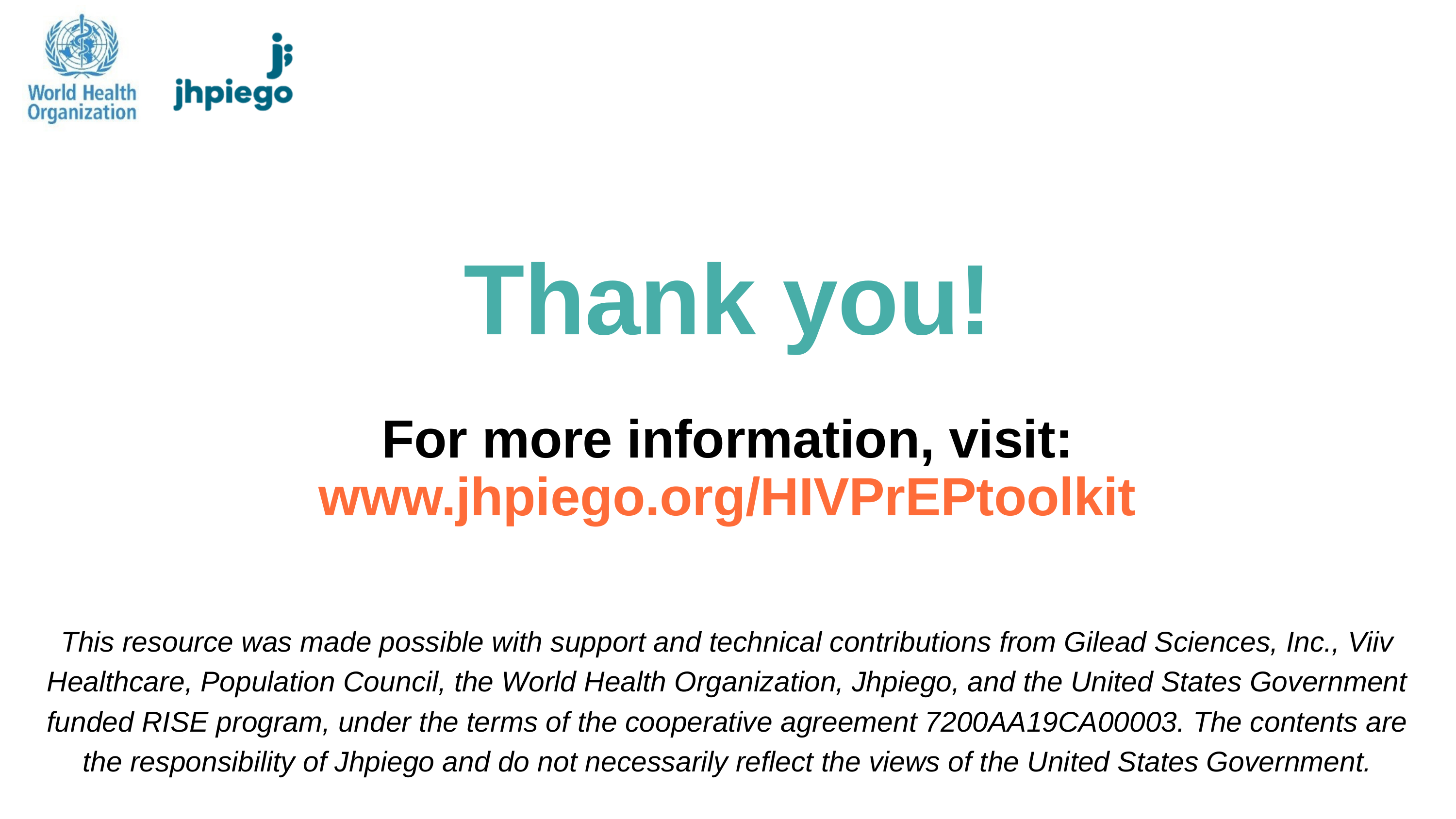

Thank you!
For more information, visit: www.jhpiego.org/HIVPrEPtoolkit
This resource was made possible with support and technical contributions from Gilead Sciences, Inc., Viiv Healthcare, Population Council, the World Health Organization, Jhpiego, and the United States Government funded RISE program, under the terms of the cooperative agreement 7200AA19CA00003. The contents are the responsibility of Jhpiego and do not necessarily reflect the views of the United States Government.